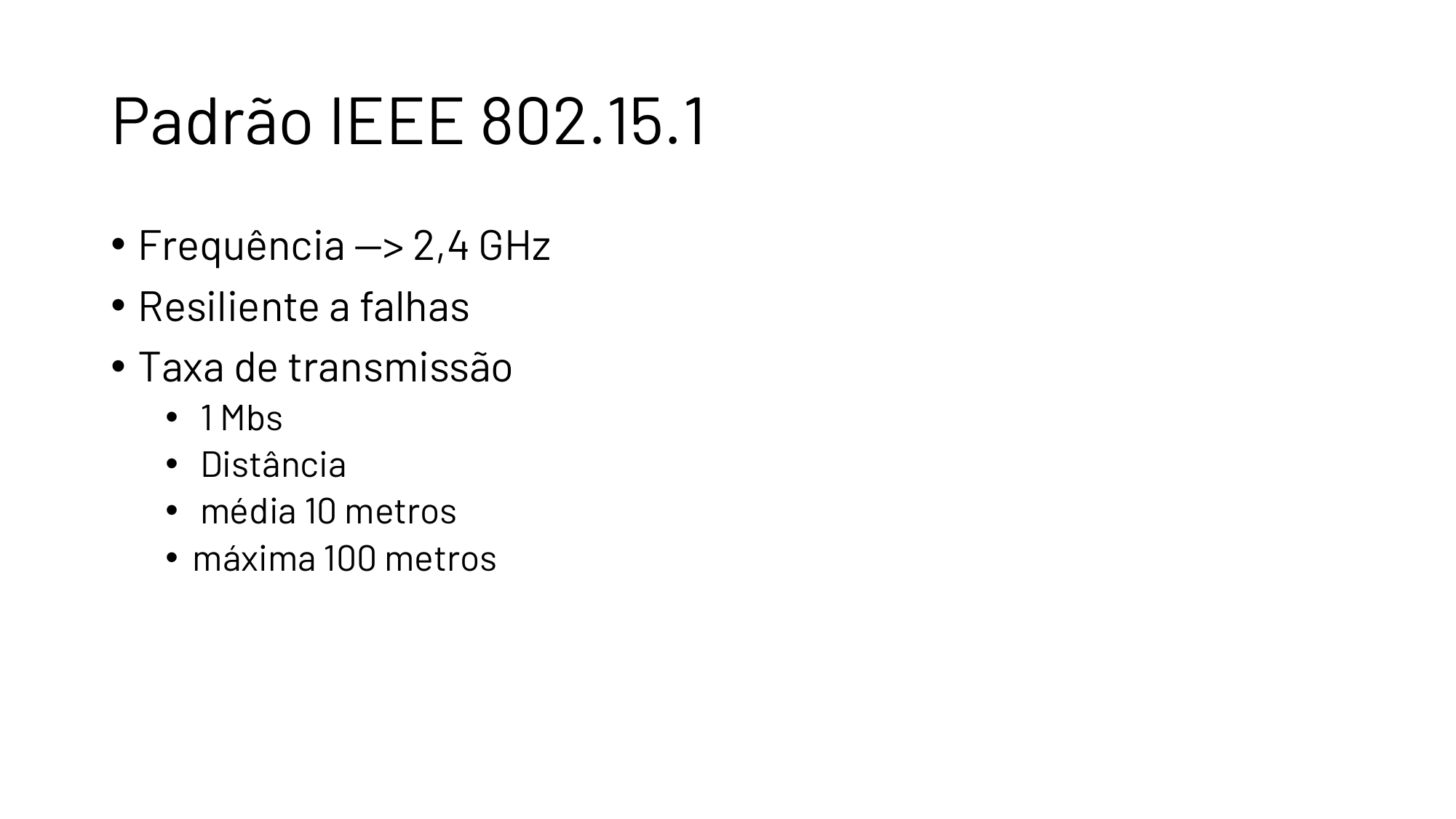

# Padrão IEEE 802.15.1
Frequência —> 2,4 GHz
Resiliente a falhas
Taxa de transmissão
 1 Mbs
 Distância
 média 10 metros
máxima 100 metros